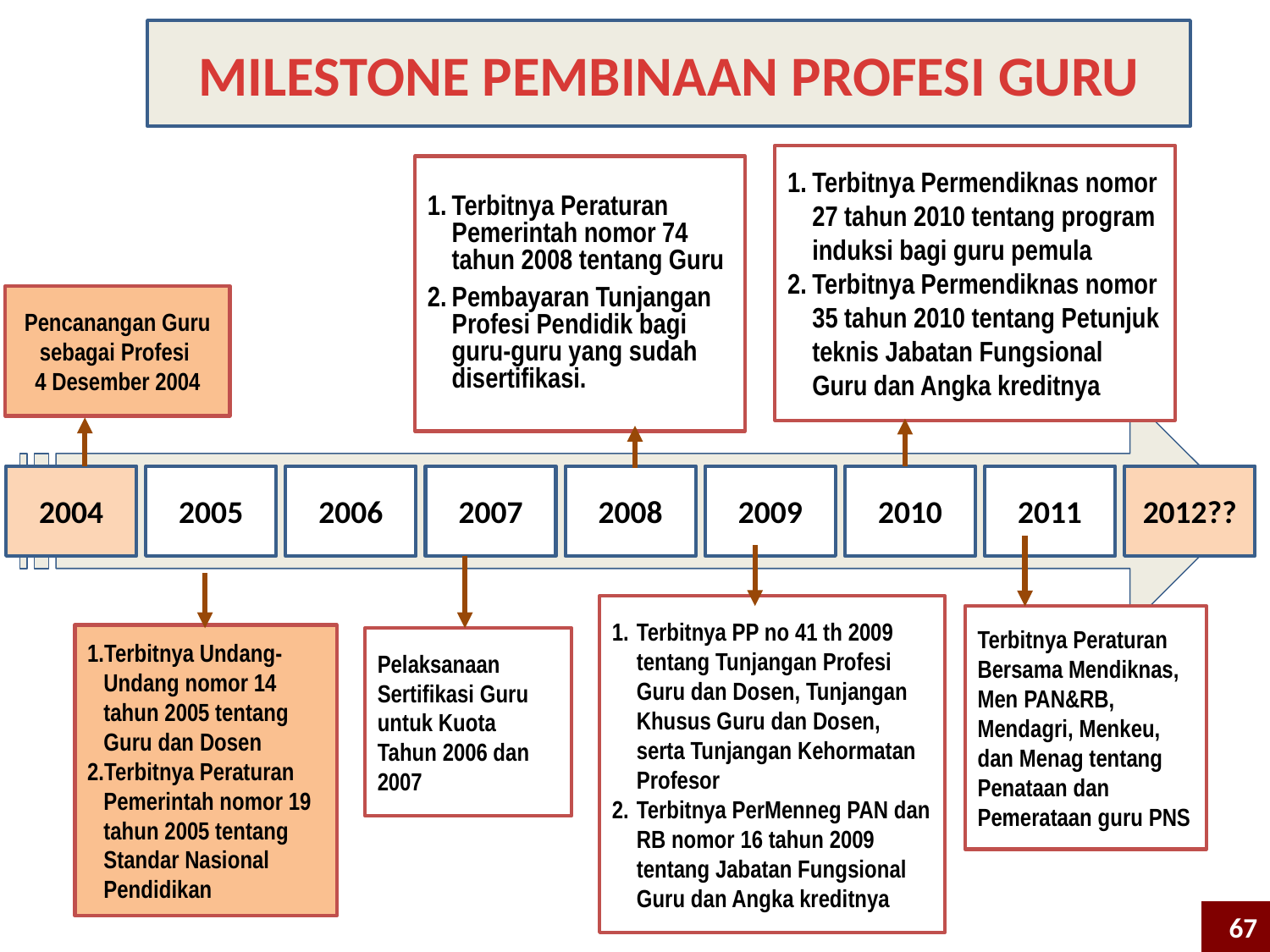

MILESTONE PEMBINAAN PROFESI GURU
Terbitnya Permendiknas nomor 27 tahun 2010 tentang program induksi bagi guru pemula
Terbitnya Permendiknas nomor 35 tahun 2010 tentang Petunjuk teknis Jabatan Fungsional Guru dan Angka kreditnya
Terbitnya Peraturan Pemerintah nomor 74 tahun 2008 tentang Guru
Pembayaran Tunjangan Profesi Pendidik bagi guru-guru yang sudah disertifikasi.
Pencanangan Guru sebagai Profesi
4 Desember 2004

2004
2005
2006
2007
2008
2009
2010
2011
2012??
Terbitnya Peraturan Bersama Mendiknas, Men PAN&RB, Mendagri, Menkeu, dan Menag tentang Penataan dan Pemerataan guru PNS
Terbitnya PP no 41 th 2009 tentang Tunjangan Profesi Guru dan Dosen, Tunjangan Khusus Guru dan Dosen, serta Tunjangan Kehormatan Profesor
Terbitnya PerMenneg PAN dan RB nomor 16 tahun 2009 tentang Jabatan Fungsional Guru dan Angka kreditnya
Pelaksanaan Sertifikasi Guru untuk Kuota Tahun 2006 dan 2007
Terbitnya Undang-Undang nomor 14 tahun 2005 tentang Guru dan Dosen
Terbitnya Peraturan Pemerintah nomor 19 tahun 2005 tentang Standar Nasional Pendidikan
67